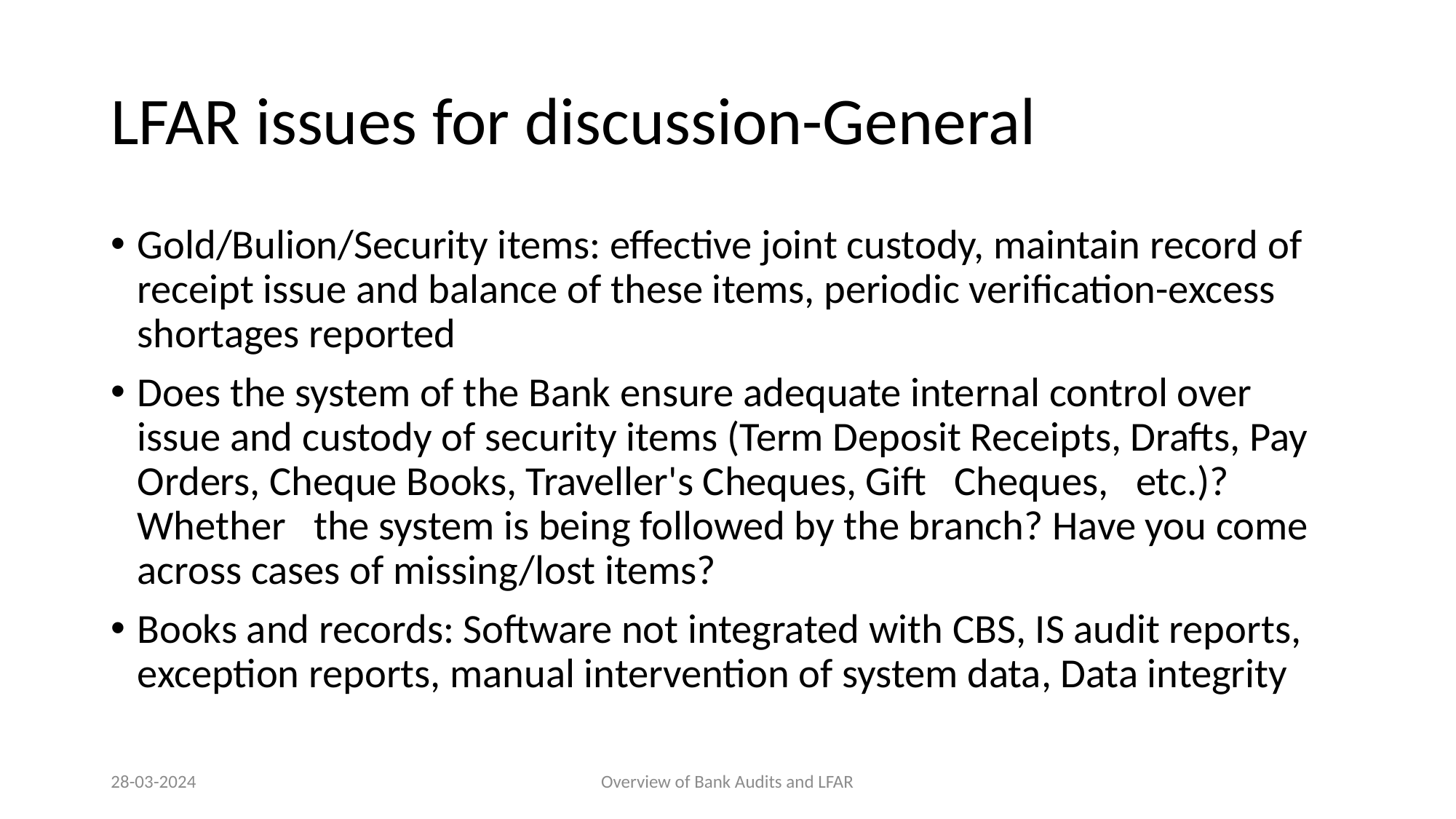

# LFAR issues for discussion-General
Gold/Bulion/Security items: effective joint custody, maintain record of receipt issue and balance of these items, periodic verification-excess shortages reported
Does the system of the Bank ensure adequate internal control over issue and custody of security items (Term Deposit Receipts, Drafts, Pay Orders, Cheque Books, Traveller's Cheques, Gift   Cheques,   etc.)?   Whether   the system is being followed by the branch? Have you come across cases of missing/lost items?
Books and records: Software not integrated with CBS, IS audit reports, exception reports, manual intervention of system data, Data integrity
28-03-2024
Overview of Bank Audits and LFAR
15